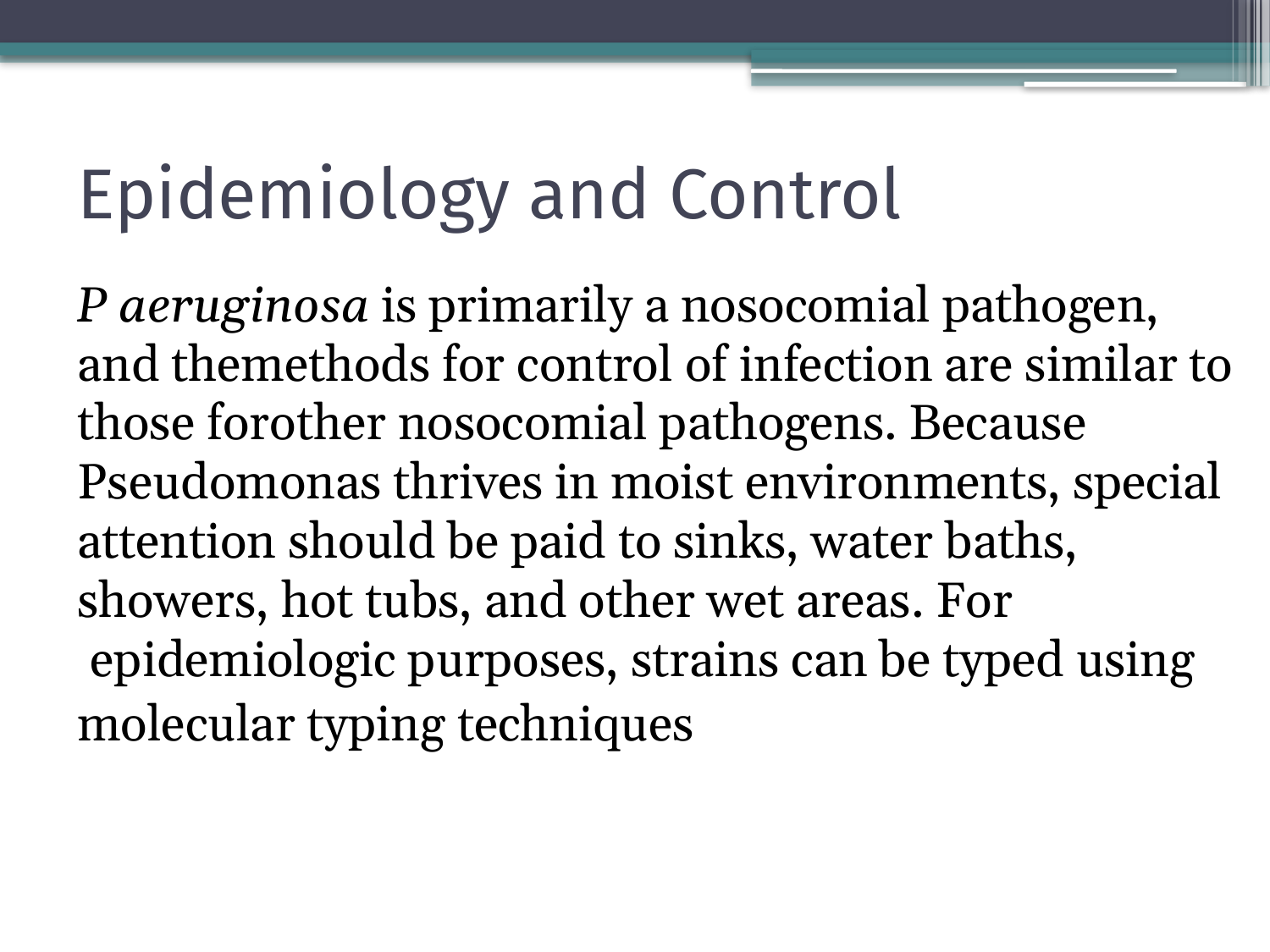

# Prepared by Dr. Najdat B.Mahdi Epidemiology and Control
P aeruginosa is primarily a nosocomial pathogen, and themethods for control of infection are similar to those forother nosocomial pathogens. Because Pseudomonas thrives in moist environments, special attention should be paid to sinks, water baths, showers, hot tubs, and other wet areas. For epidemiologic purposes, strains can be typed using
molecular typing techniques